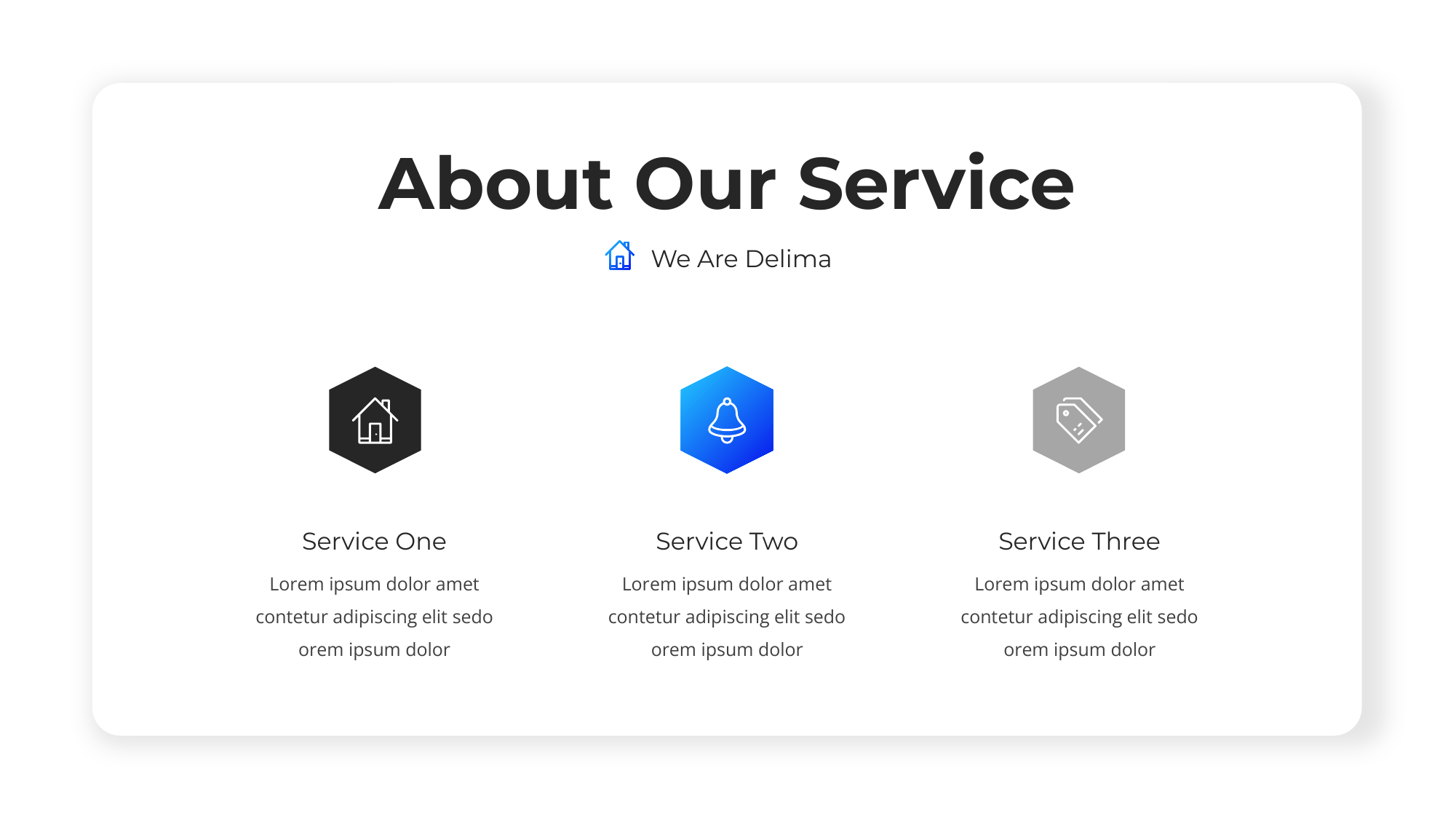

About Our Service
We Are Delima

Service One
Lorem ipsum dolor amet contetur adipiscing elit sedo orem ipsum dolor
Service Two
Lorem ipsum dolor amet contetur adipiscing elit sedo orem ipsum dolor
Service Three
Lorem ipsum dolor amet contetur adipiscing elit sedo orem ipsum dolor